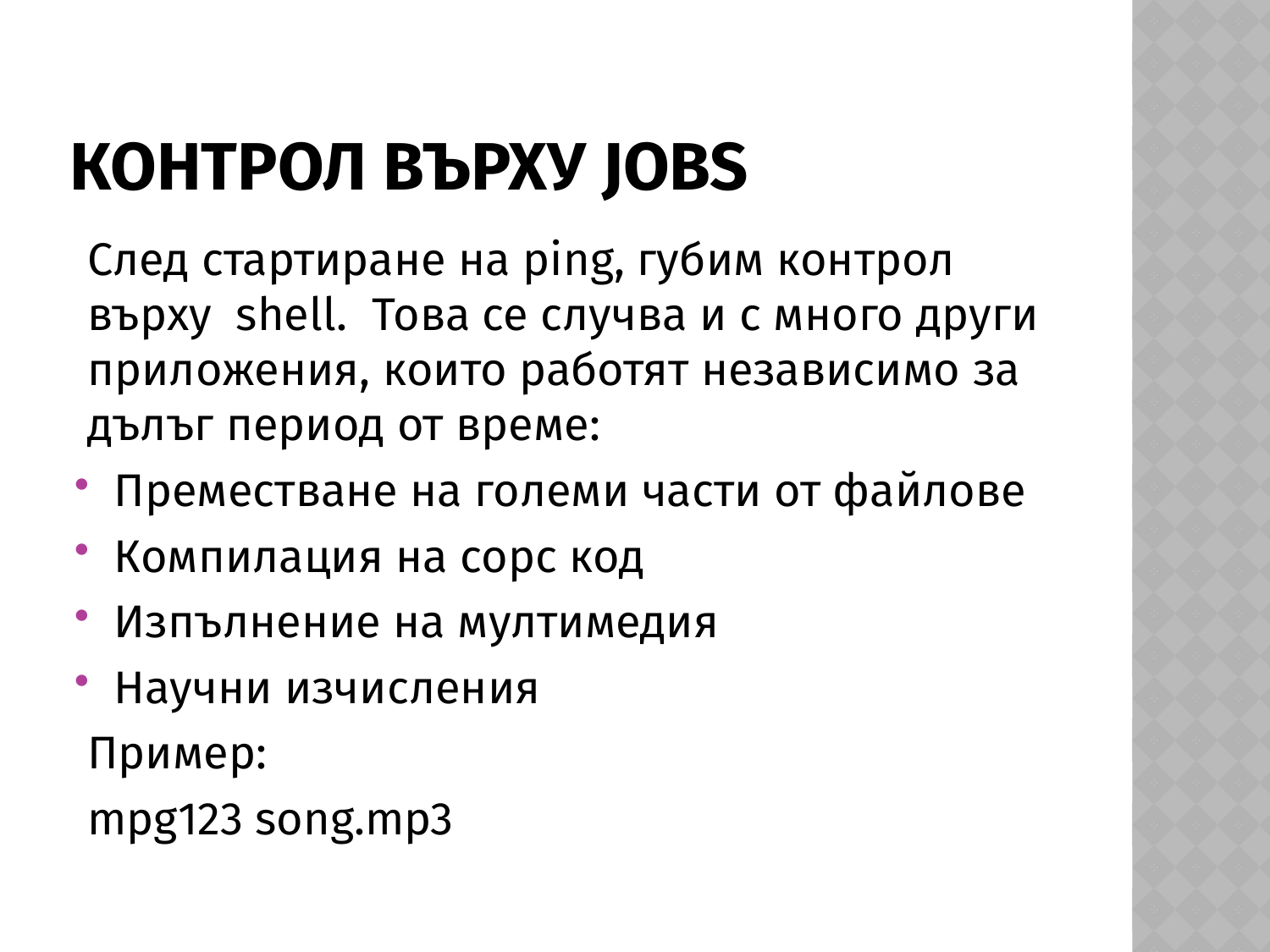

# Контрол върху jobs
След стартиране на ping, губим контрол върху  shell.  Това се случва и с много други приложения, които работят независимо за дълъг период от време:
Преместване на големи части от файлове
Компилация на сорс код
Изпълнение на мултимедия
Научни изчисления
Пример:
mpg123 song.mp3